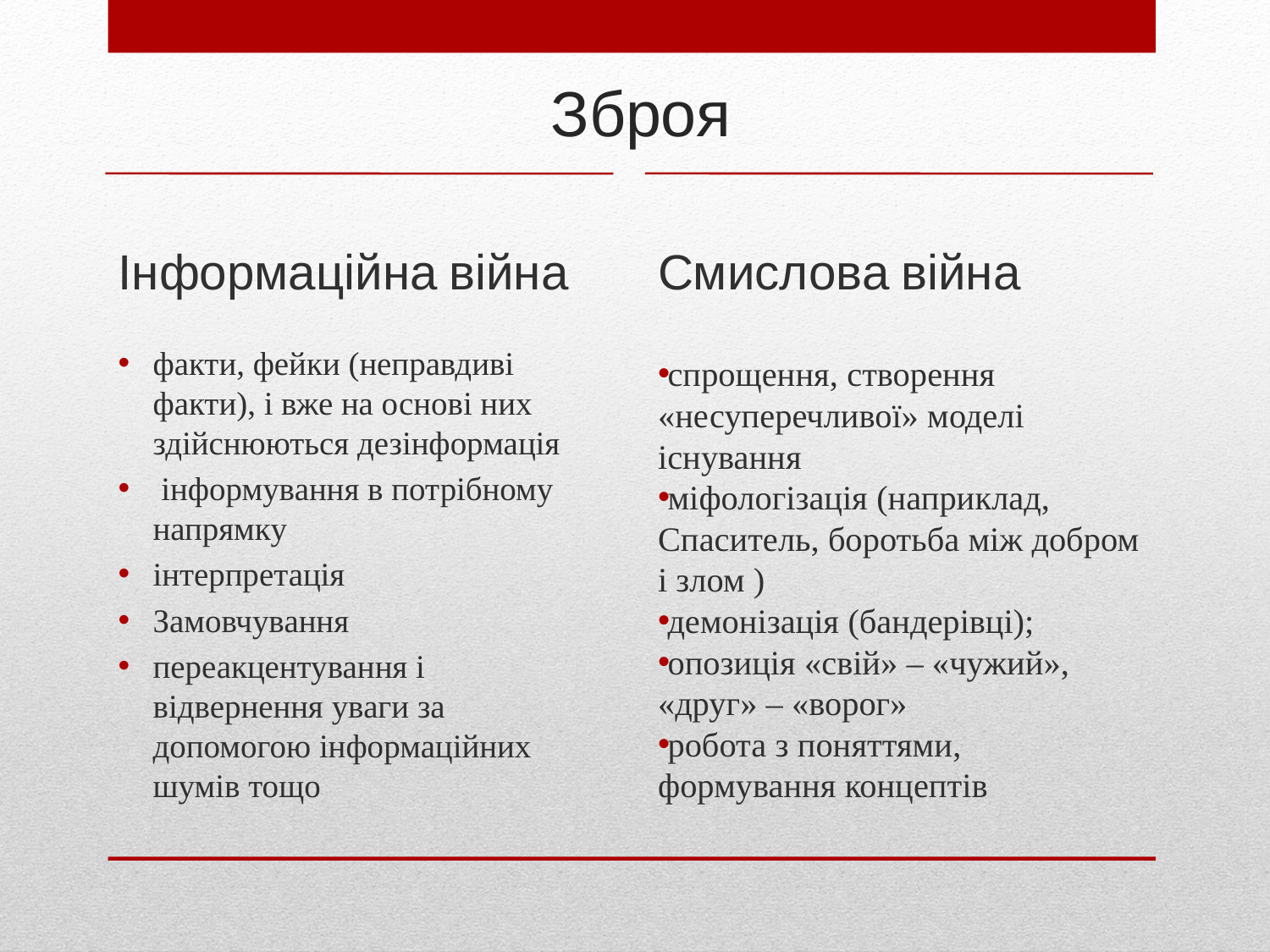

# Зброя
Смислова війна
Інформаційна війна
факти, фейки (неправдиві факти), і вже на основі них здійснюються дезінформація
 інформування в потрібному напрямку
інтерпретація
Замовчування
переакцентування і відвернення уваги за допомогою інформаційних шумів тощо
спрощення, створення «несуперечливої» моделі існування
міфологізація (наприклад, Спаситель, боротьба між добром і злом )
демонізація (бандерівці);
опозиція «свій» – «чужий», «друг» – «ворог»
робота з поняттями, формування концептів